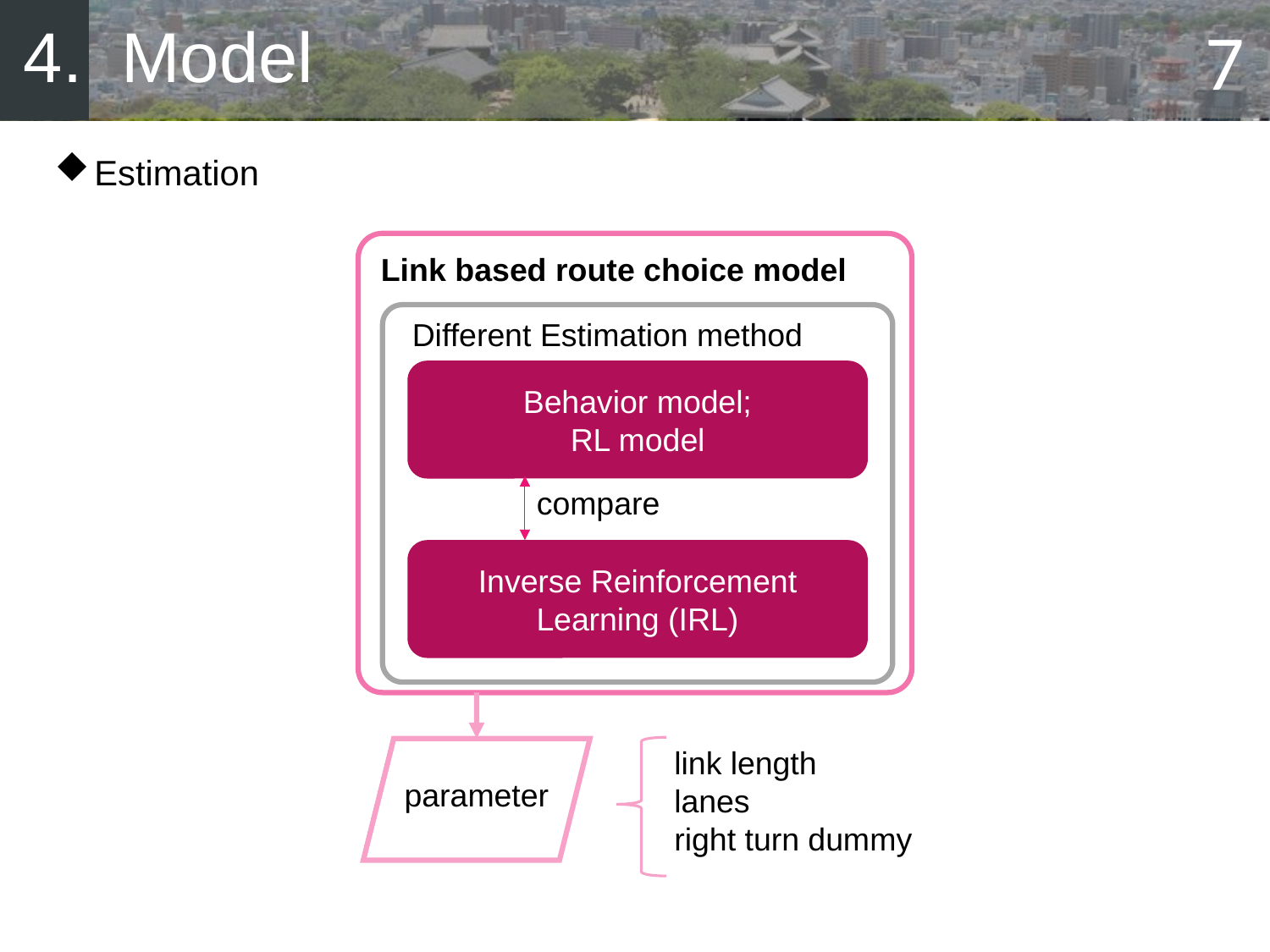

# 4.  Model
7
Estimation

Link based route choice model

Different Estimation method
Behavior model;
RL model
compare
Inverse Reinforcement Learning (IRL)
link length
lanes
right turn dummy

parameter